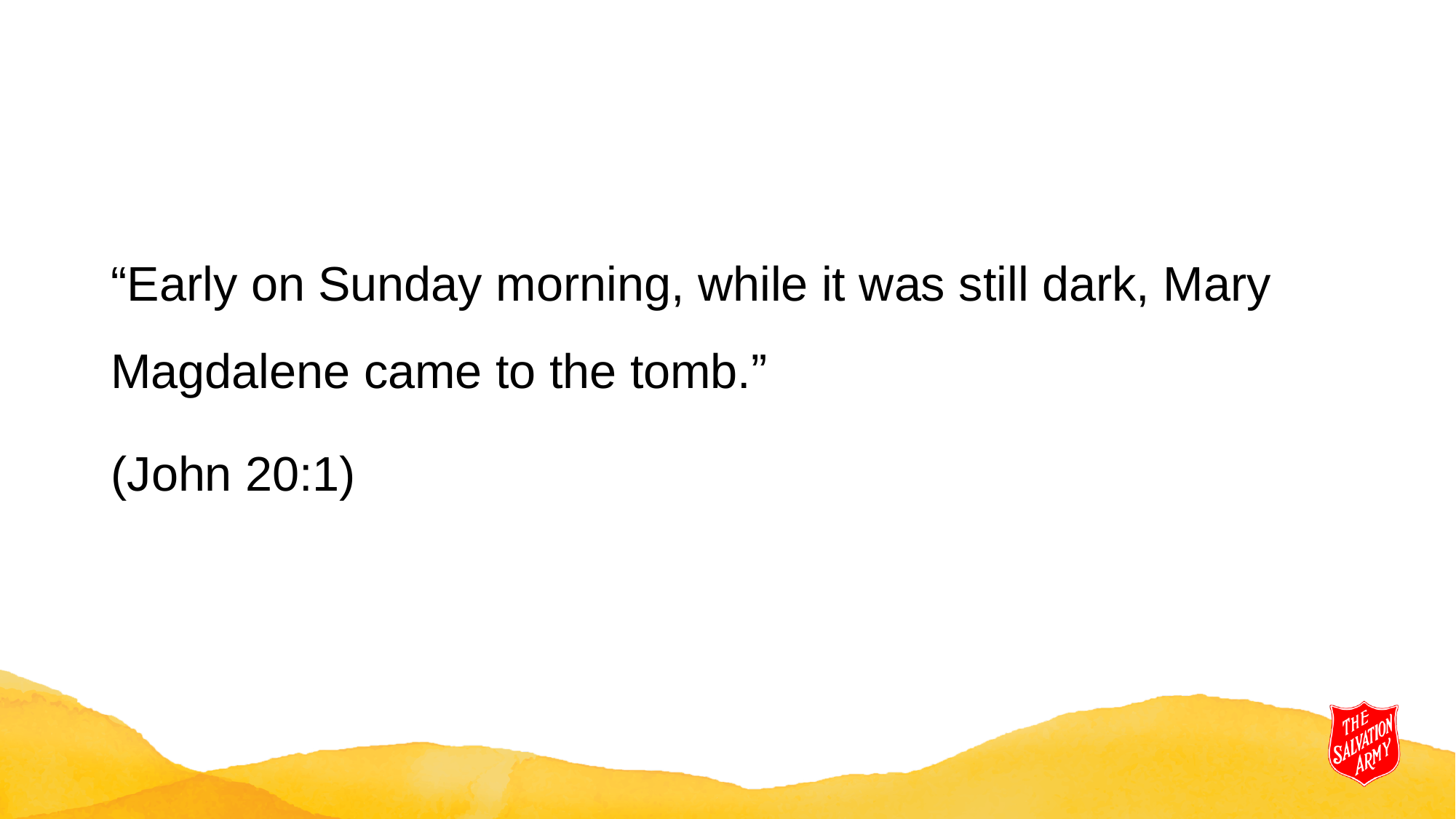

#
“Early on Sunday morning, while it was still dark, Mary Magdalene came to the tomb.”
(John 20:1)